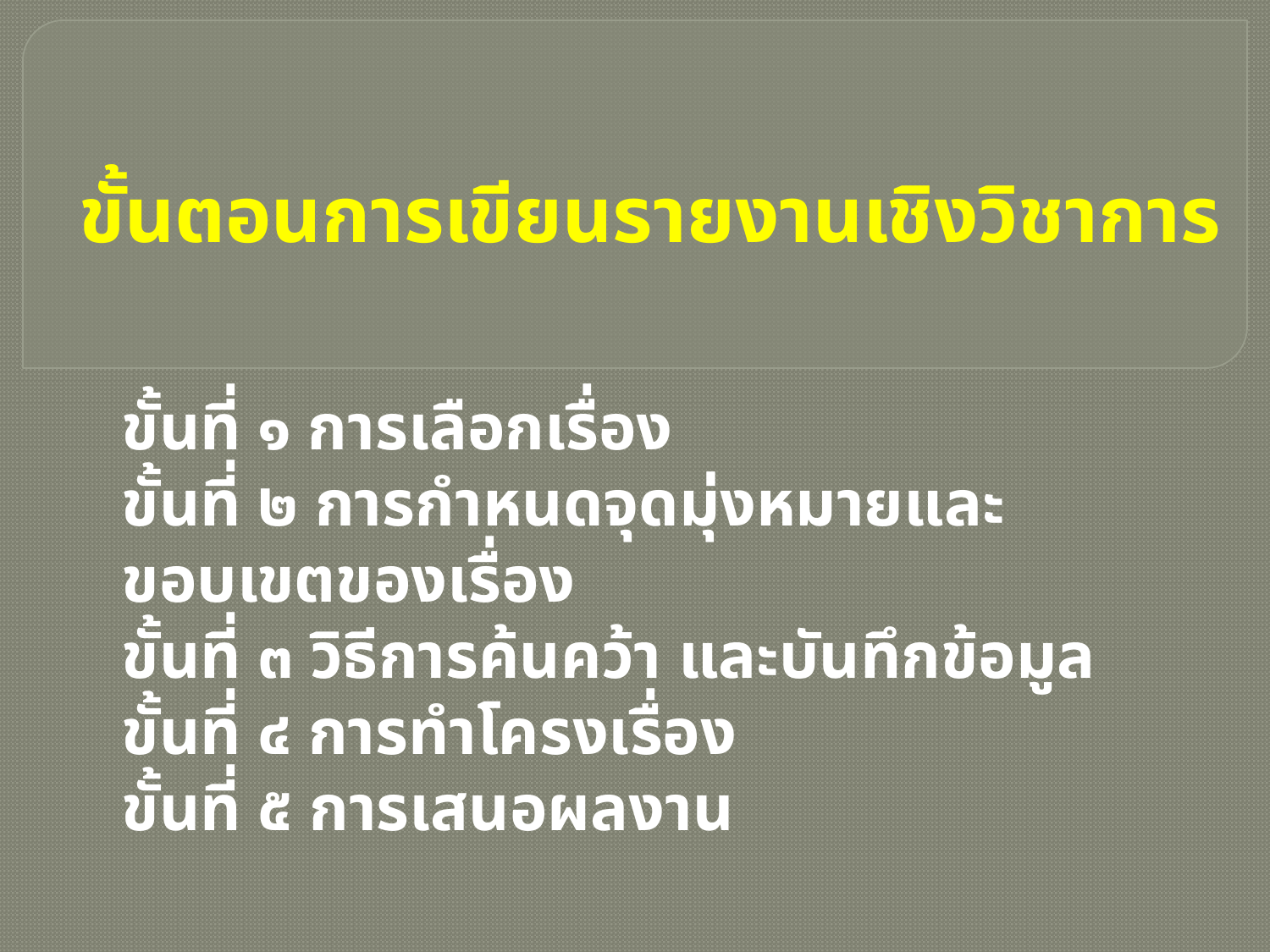

ขั้นตอนการเขียนรายงานเชิงวิชาการ
ขั้นที่ ๑ การเลือกเรื่อง
ขั้นที่ ๒ การกำหนดจุดมุ่งหมายและขอบเขตของเรื่อง
ขั้นที่ ๓ วิธีการค้นคว้า และบันทึกข้อมูล
ขั้นที่ ๔ การทำโครงเรื่อง
ขั้นที่ ๕ การเสนอผลงาน